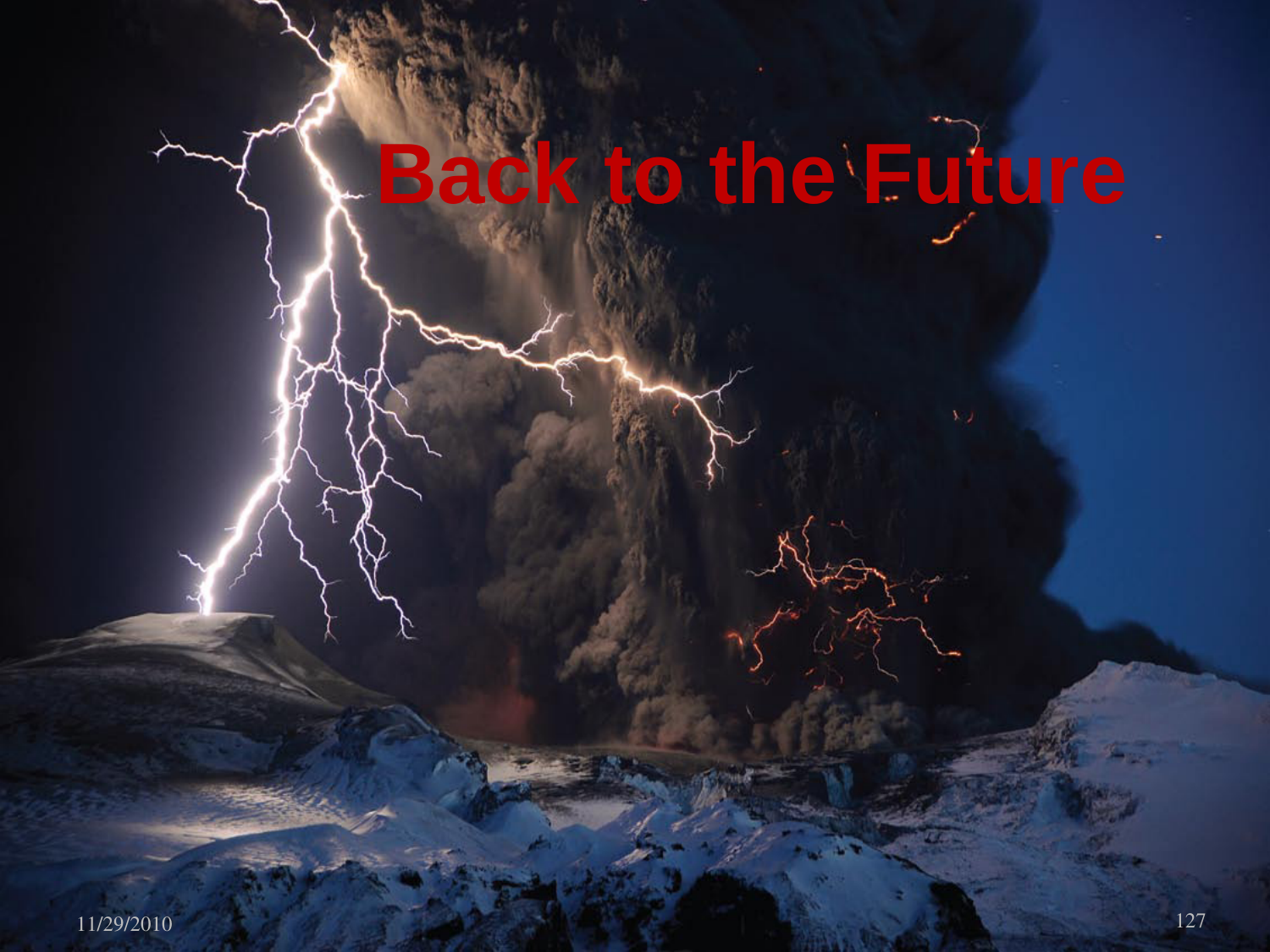

# Back to the Future
11/29/2010
127